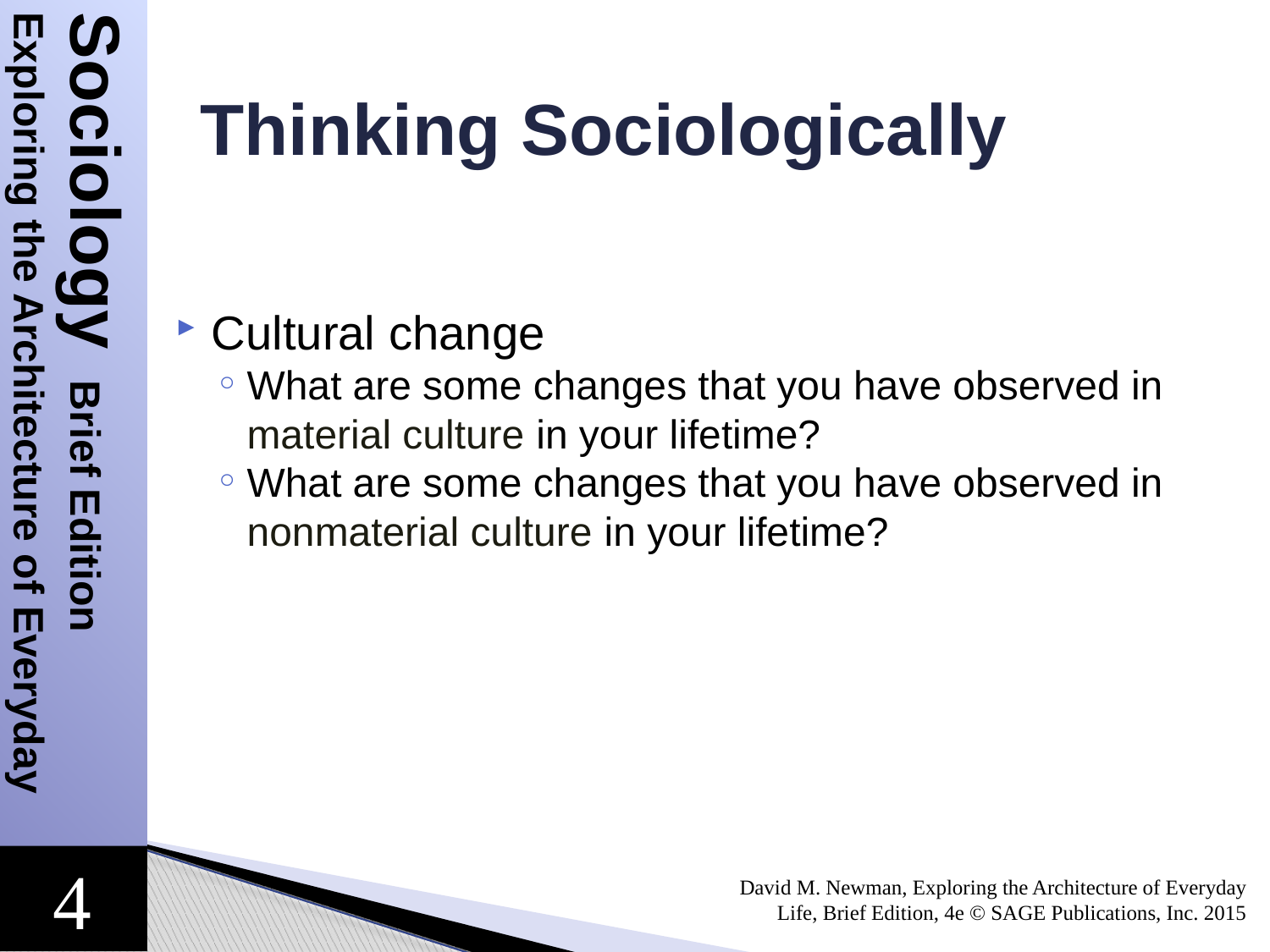

# Thinking Sociologically
Cultural change
What are some changes that you have observed in material culture in your lifetime?
What are some changes that you have observed in nonmaterial culture in your lifetime?
David M. Newman, Exploring the Architecture of Everyday Life, Brief Edition, 4e © SAGE Publications, Inc. 2015